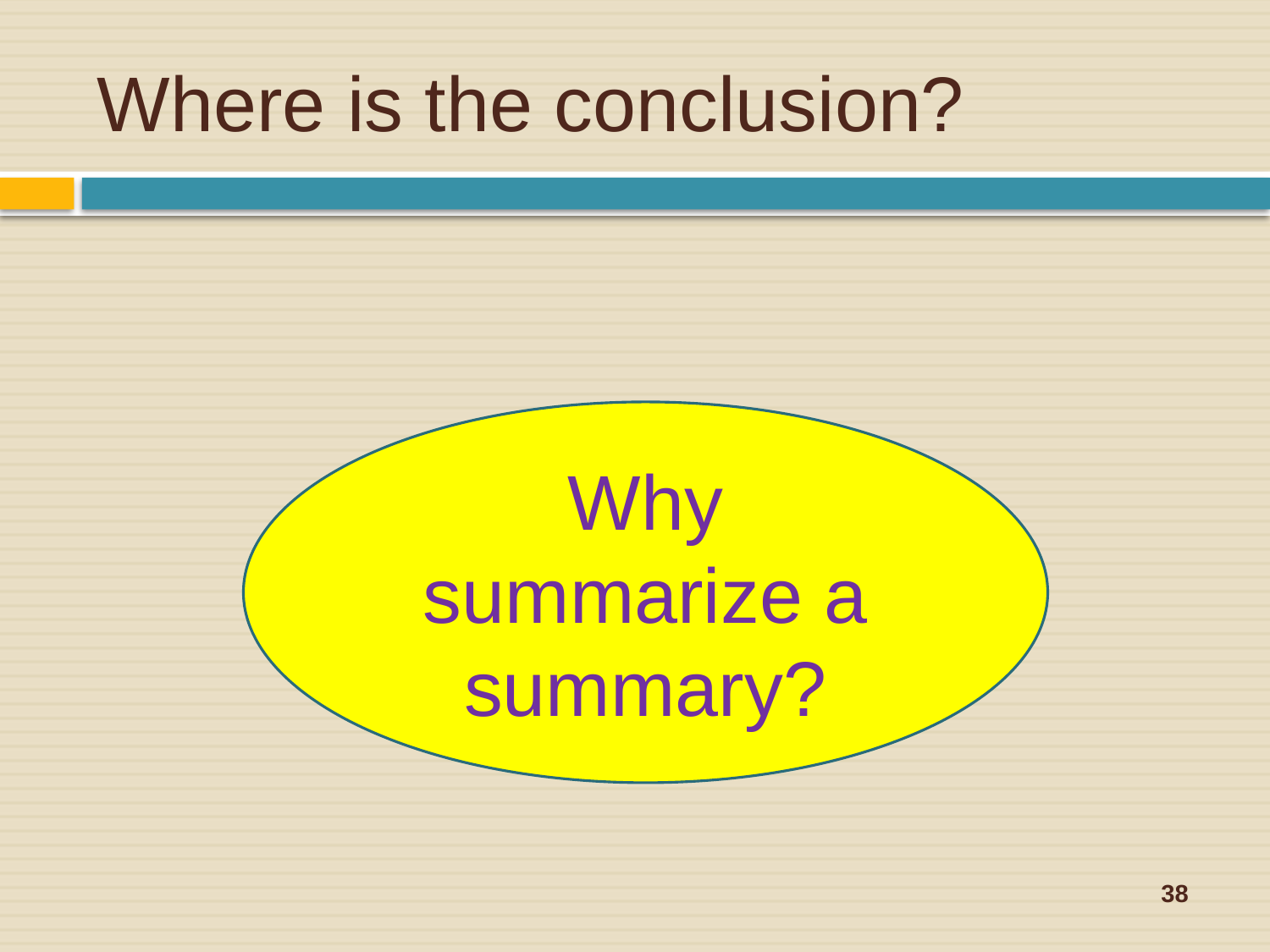

# Where is the conclusion?
Why summarize a summary?
38